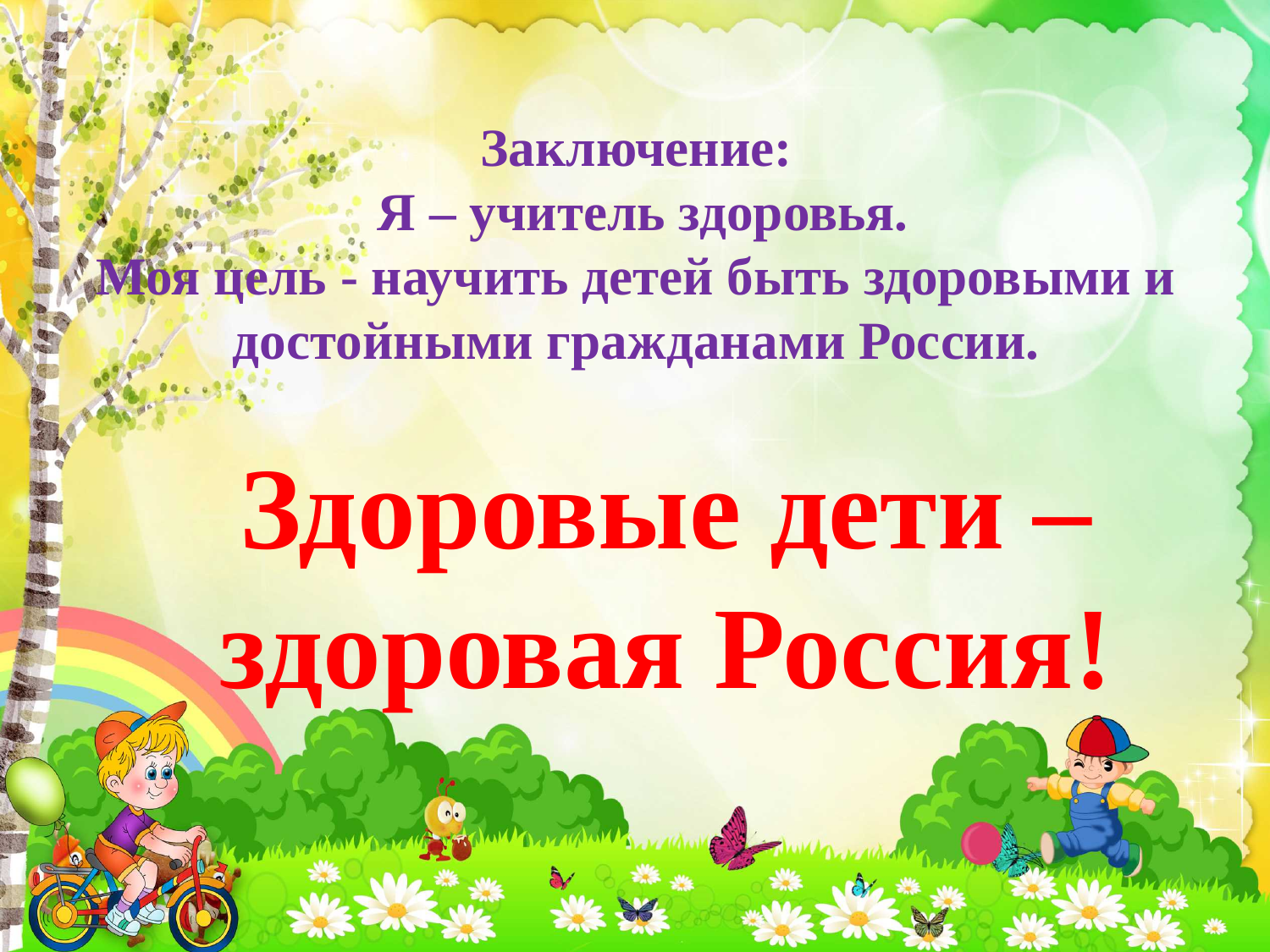

# Заключение: Я – учитель здоровья. Моя цель - научить детей быть здоровыми и достойными гражданами России.

Здоровые дети – здоровая Россия!